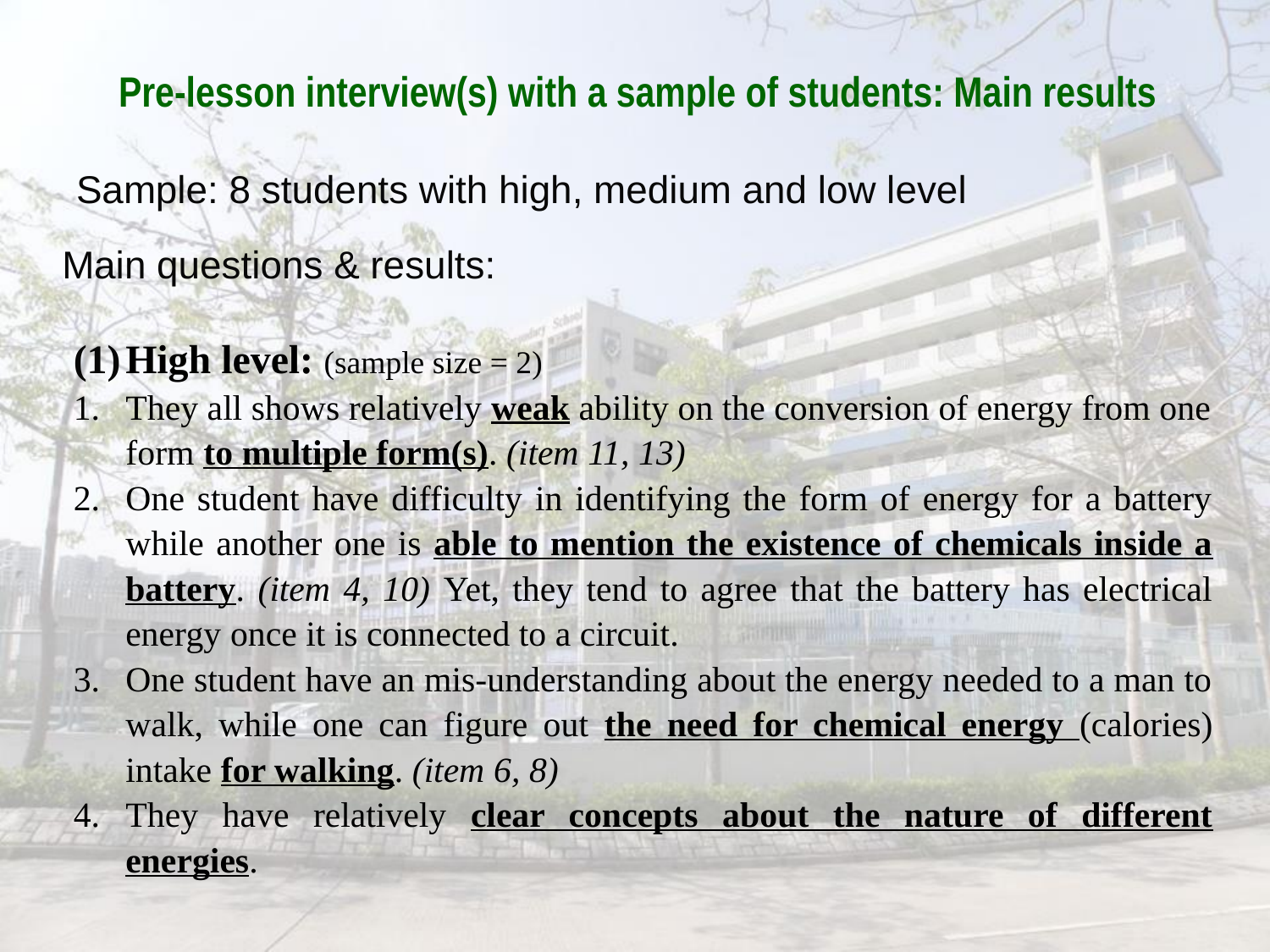

# Pre-lesson interview(s) with a sample of students: Main results
Sample: 8 students with high, medium and low level
Main questions & results:

High level: (sample size = 2)
They all shows relatively weak ability on the conversion of energy from one form to multiple form(s). (item 11, 13)
One student have difficulty in identifying the form of energy for a battery while another one is able to mention the existence of chemicals inside a battery. (item 4, 10) Yet, they tend to agree that the battery has electrical energy once it is connected to a circuit.
One student have an mis-understanding about the energy needed to a man to walk, while one can figure out the need for chemical energy (calories) intake for walking. (item 6, 8)
They have relatively clear concepts about the nature of different energies.